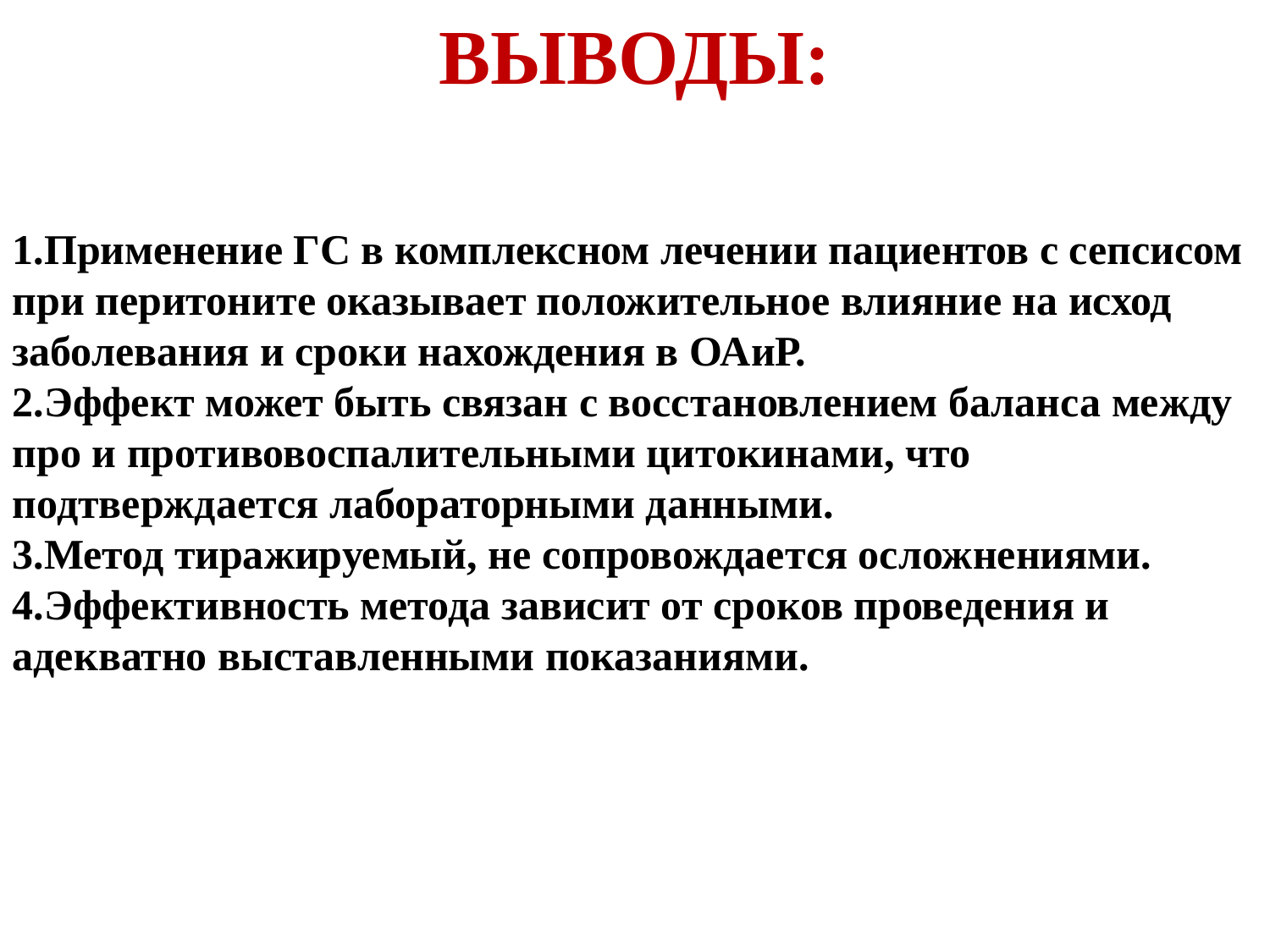

ВЫВОДЫ:
Применение ГС в комплексном лечении пациентов с сепсисом при перитоните оказывает положительное влияние на исход заболевания и сроки нахождения в ОАиР.
Эффект может быть связан с восстановлением баланса между про и противовоспалительными цитокинами, что подтверждается лабораторными данными.
Метод тиражируемый, не сопровождается осложнениями.
Эффективность метода зависит от сроков проведения и адекватно выставленными показаниями.